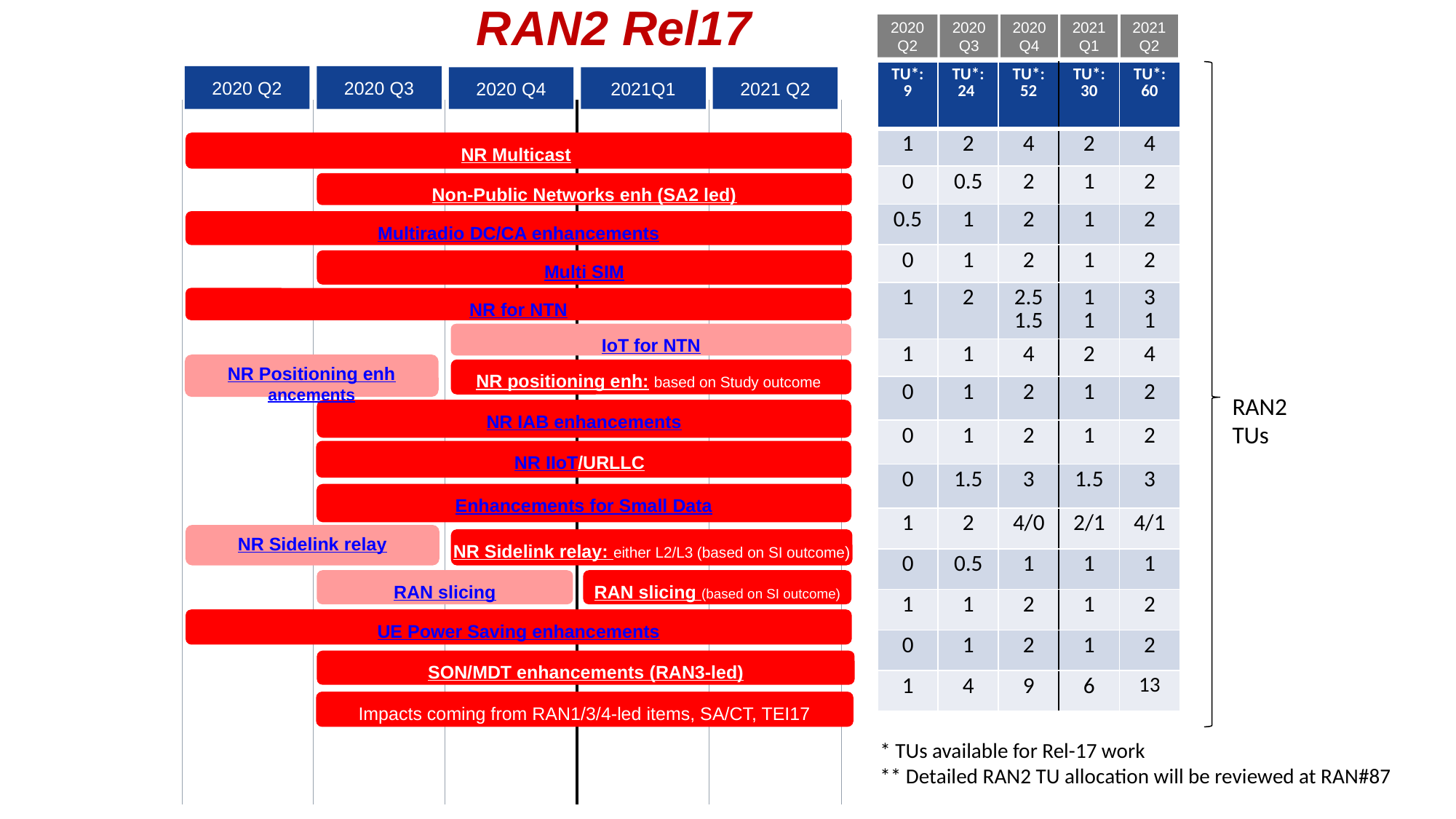

# RAN2 Rel17
2020Q2
2020 Q3
2020Q4
2021 Q1
2021 Q2

| TU\*: 9 | TU\*: 24 | TU\*: 52 | TU\*: 30 | TU\*: 60 |
| --- | --- | --- | --- | --- |
| 1 | 2 | 4 | 2 | 4 |
| 0 | 0.5 | 2 | 1 | 2 |
| 0.5 | 1 | 2 | 1 | 2 |
| 0 | 1 | 2 | 1 | 2 |
| 1 | 2 | 2.5 1.5 | 1 1 | 3 1 |
| 1 | 1 | 4 | 2 | 4 |
| 0 | 1 | 2 | 1 | 2 |
| 0 | 1 | 2 | 1 | 2 |
| 0 | 1.5 | 3 | 1.5 | 3 |
| 1 | 2 | 4/0 | 2/1 | 4/1 |
| 0 | 0.5 | 1 | 1 | 1 |
| 1 | 1 | 2 | 1 | 2 |
| 0 | 1 | 2 | 1 | 2 |
| 1 | 4 | 9 | 6 | 13 |
2020 Q3
2020 Q2
2020 Q4
2021Q1
2021 Q2
NR Multicast
Non-Public Networks enh (SA2 led)
Multiradio DC/CA enhancements
Multi SIM
NR for NTN
IoT for NTN
NR Positioning enhancements
NR positioning enh: based on Study outcome
RAN2
TUs
NR IAB enhancements
NR IIoT/URLLC
Enhancements for Small Data
NR Sidelink relay
NR Sidelink relay: either L2/L3 (based on SI outcome)
RAN slicing
RAN slicing (based on SI outcome)
UE Power Saving enhancements
SON/MDT enhancements (RAN3-led)
Impacts coming from RAN1/3/4-led items, SA/CT, TEI17
* TUs available for Rel-17 work
** Detailed RAN2 TU allocation will be reviewed at RAN#87